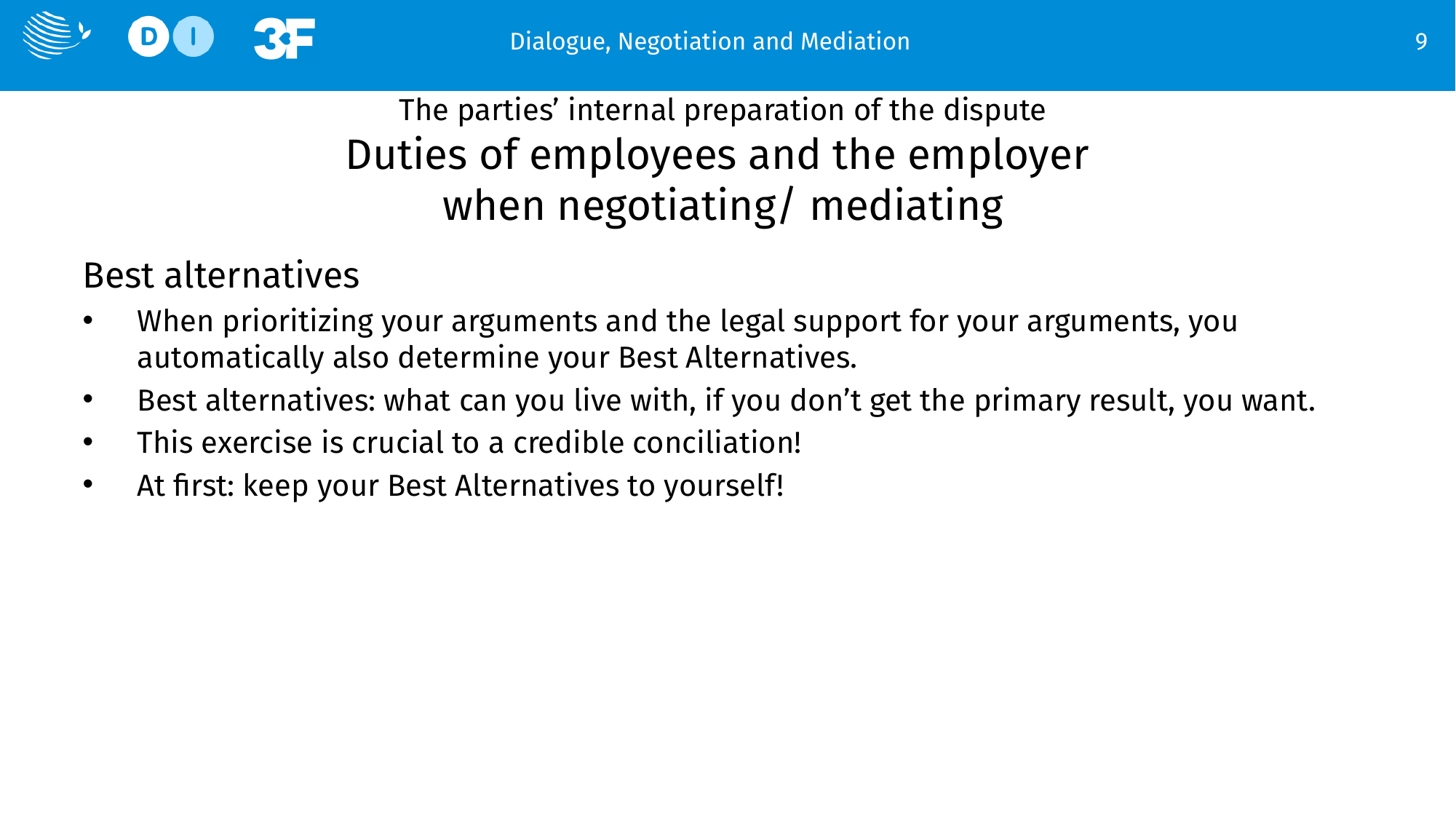

Dialogue, Negotiation and Mediation
9
# The parties’ internal preparation of the dispute Duties of employees and the employer when negotiating/ mediating
Best alternatives
When prioritizing your arguments and the legal support for your arguments, you automatically also determine your Best Alternatives.
Best alternatives: what can you live with, if you don’t get the primary result, you want.
This exercise is crucial to a credible conciliation!
At first: keep your Best Alternatives to yourself!